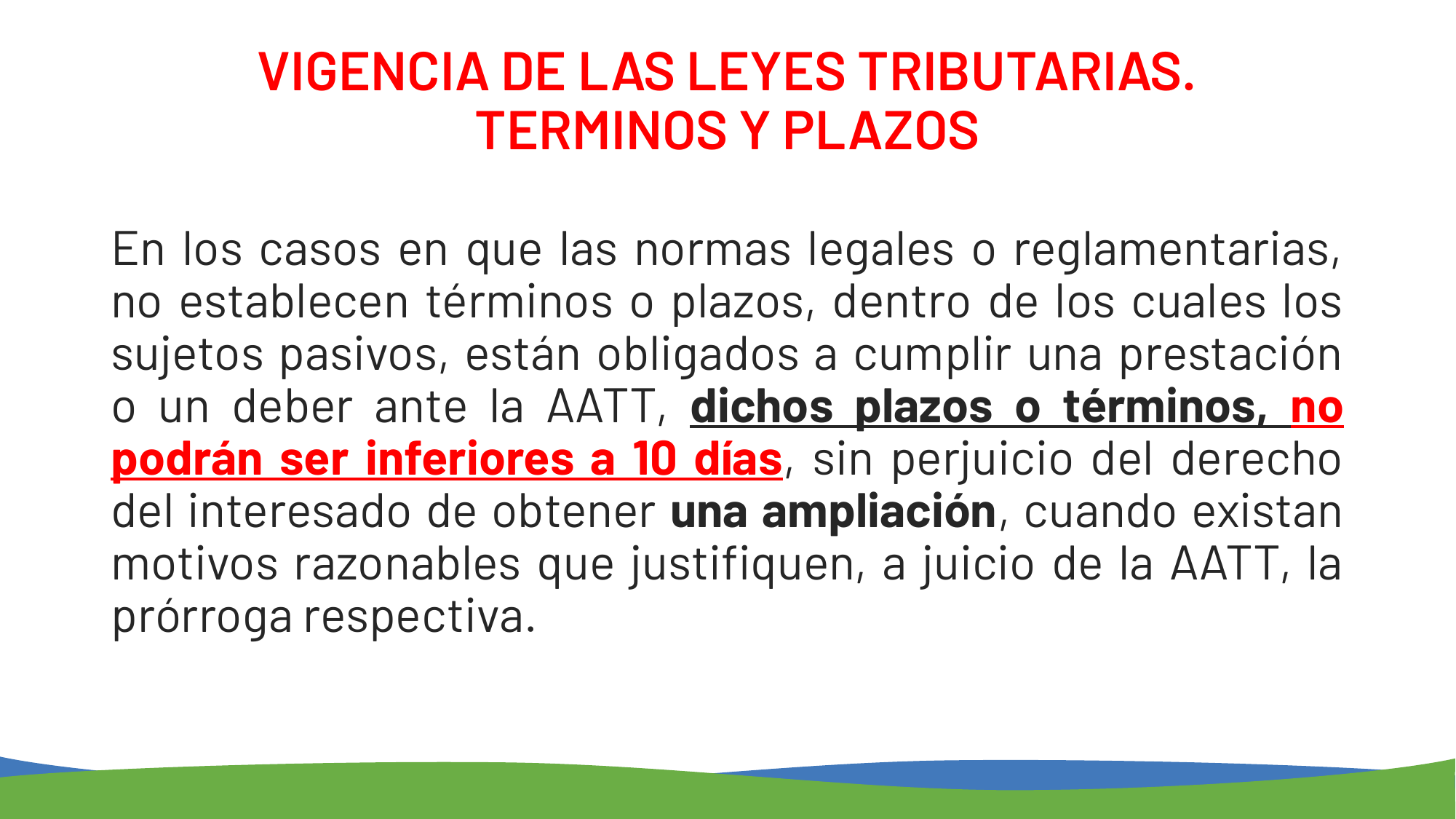

# VIGENCIA DE LAS LEYES TRIBUTARIAS. TERMINOS Y PLAZOS
En los casos en que las normas legales o reglamentarias, no establecen términos o plazos, dentro de los cuales los sujetos pasivos, están obligados a cumplir una prestación o un deber ante la AATT, dichos plazos o términos, no podrán ser inferiores a 10 días, sin perjuicio del derecho del interesado de obtener una ampliación, cuando existan motivos razonables que justifiquen, a juicio de la AATT, la prórroga respectiva.